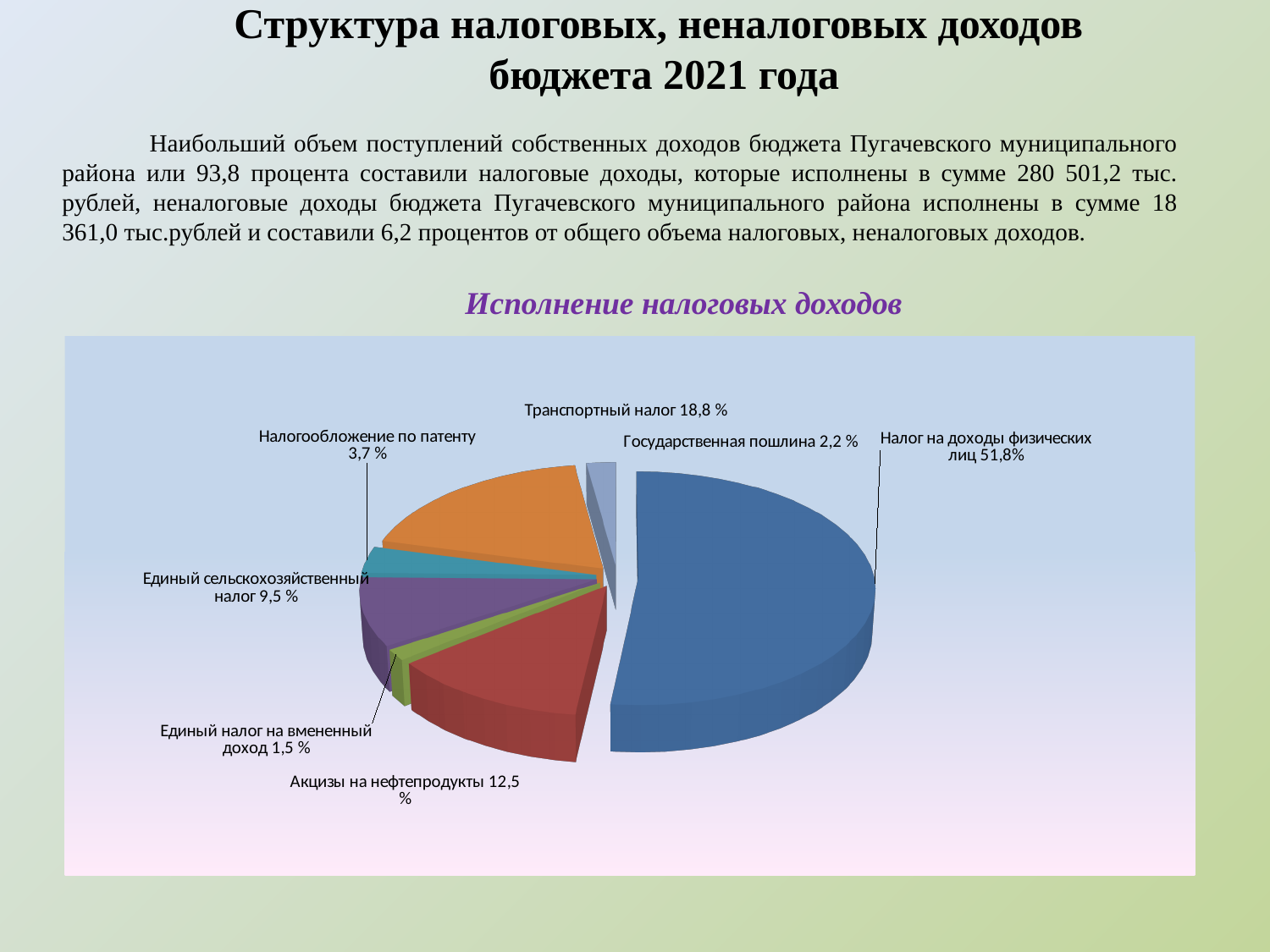

Структура налоговых, неналоговых доходов
бюджета 2021 года

Наибольший объем поступлений собственных доходов бюджета Пугачевского муниципального района или 93,8 процента составили налоговые доходы, которые исполнены в сумме 280 501,2 тыс. рублей, неналоговые доходы бюджета Пугачевского муниципального района исполнены в сумме 18 361,0 тыс.рублей и составили 6,2 процентов от общего объема налоговых, неналоговых доходов.

Исполнение налоговых доходов

[unsupported chart]